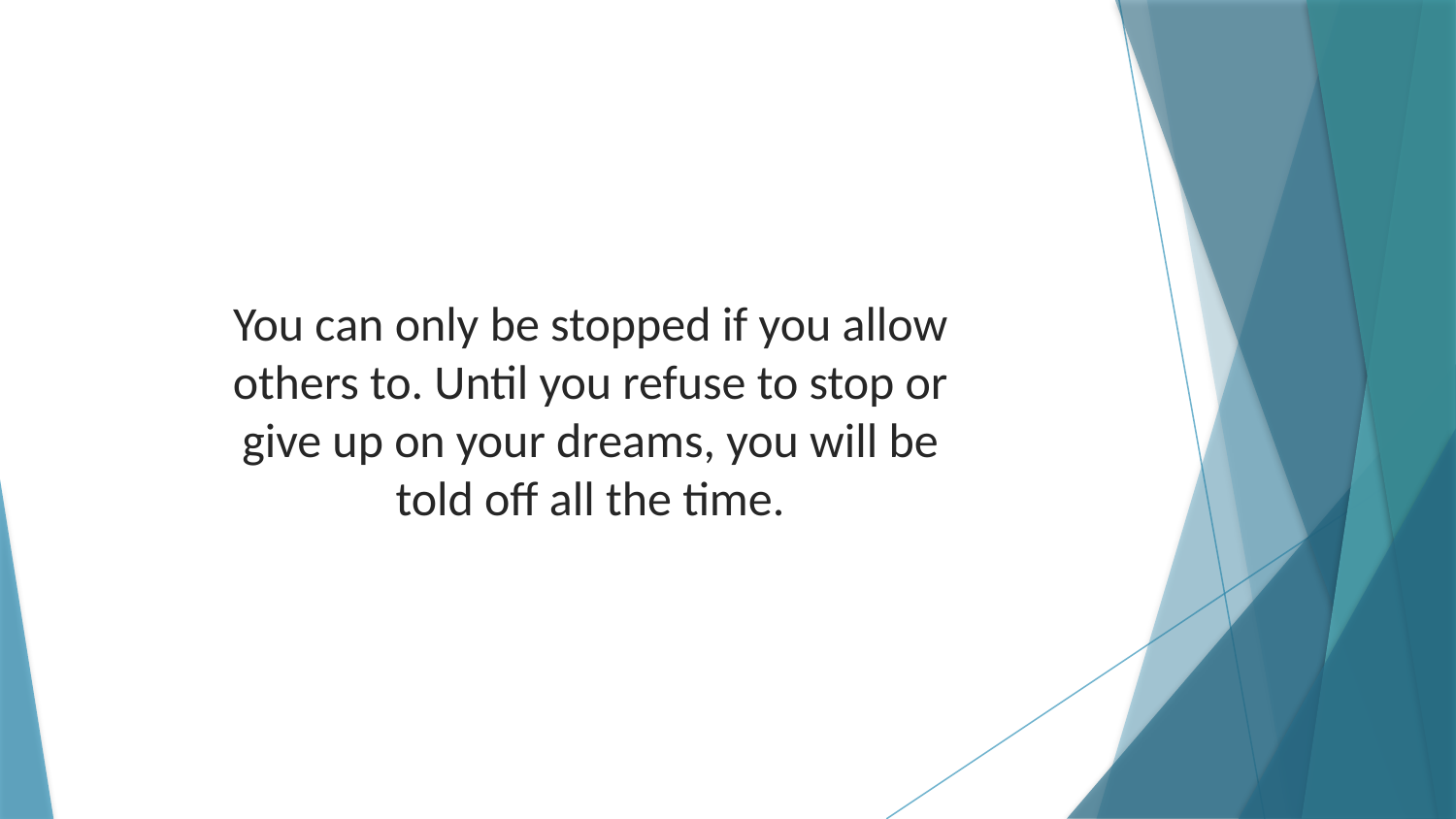

You can only be stopped if you allow others to. Until you refuse to stop or give up on your dreams, you will be told off all the time.